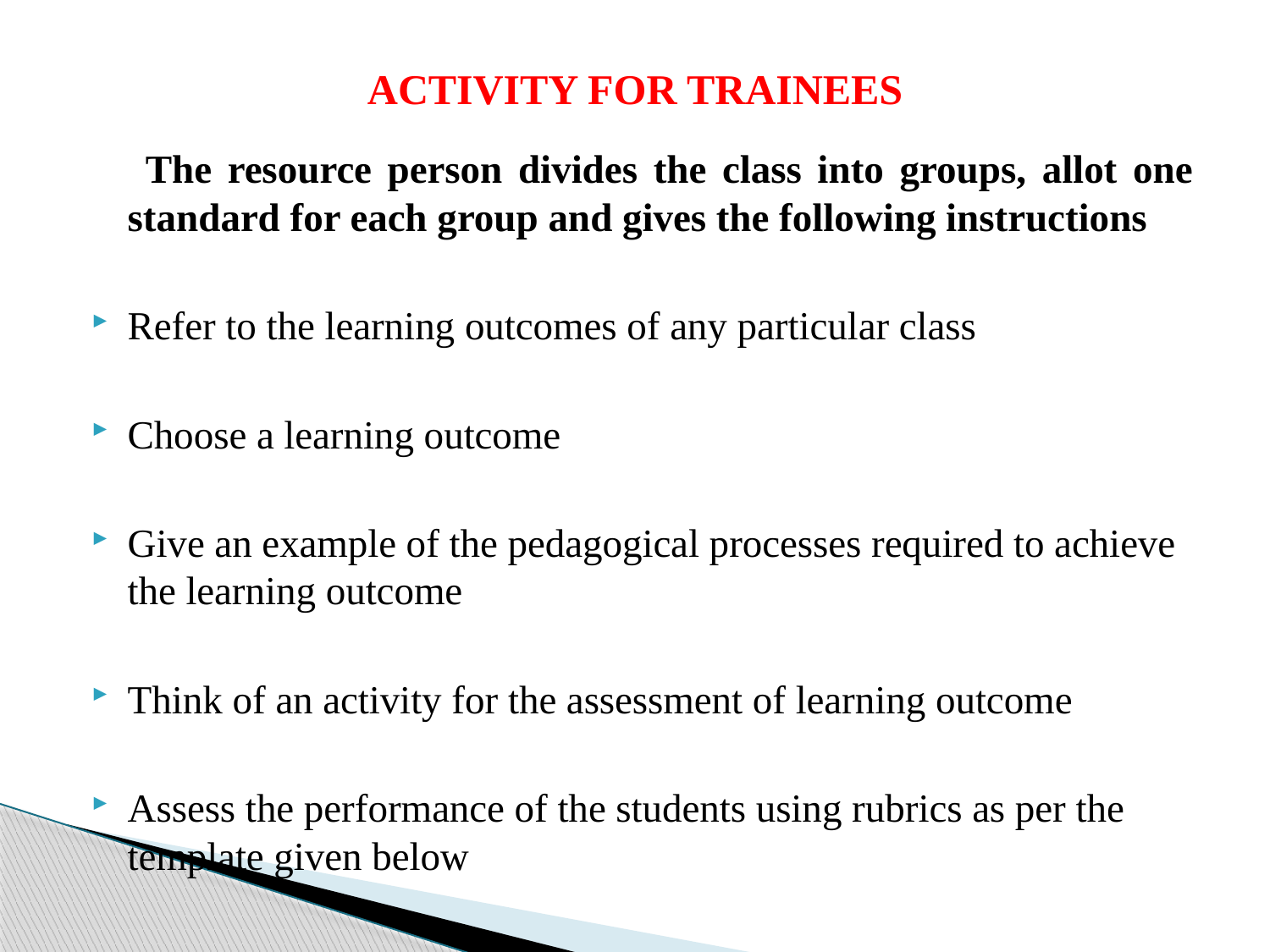

# ACTIVITY FOR TRAINEES
   		The resource person divides the class into groups, allot one standard for each group and gives the following instructions

Refer to the learning outcomes of any particular class

Choose a learning outcome

Give an example of the pedagogical processes required to achieve the learning outcome

Think of an activity for the assessment of learning outcome

Assess the performance of the students using rubrics as per the template given below